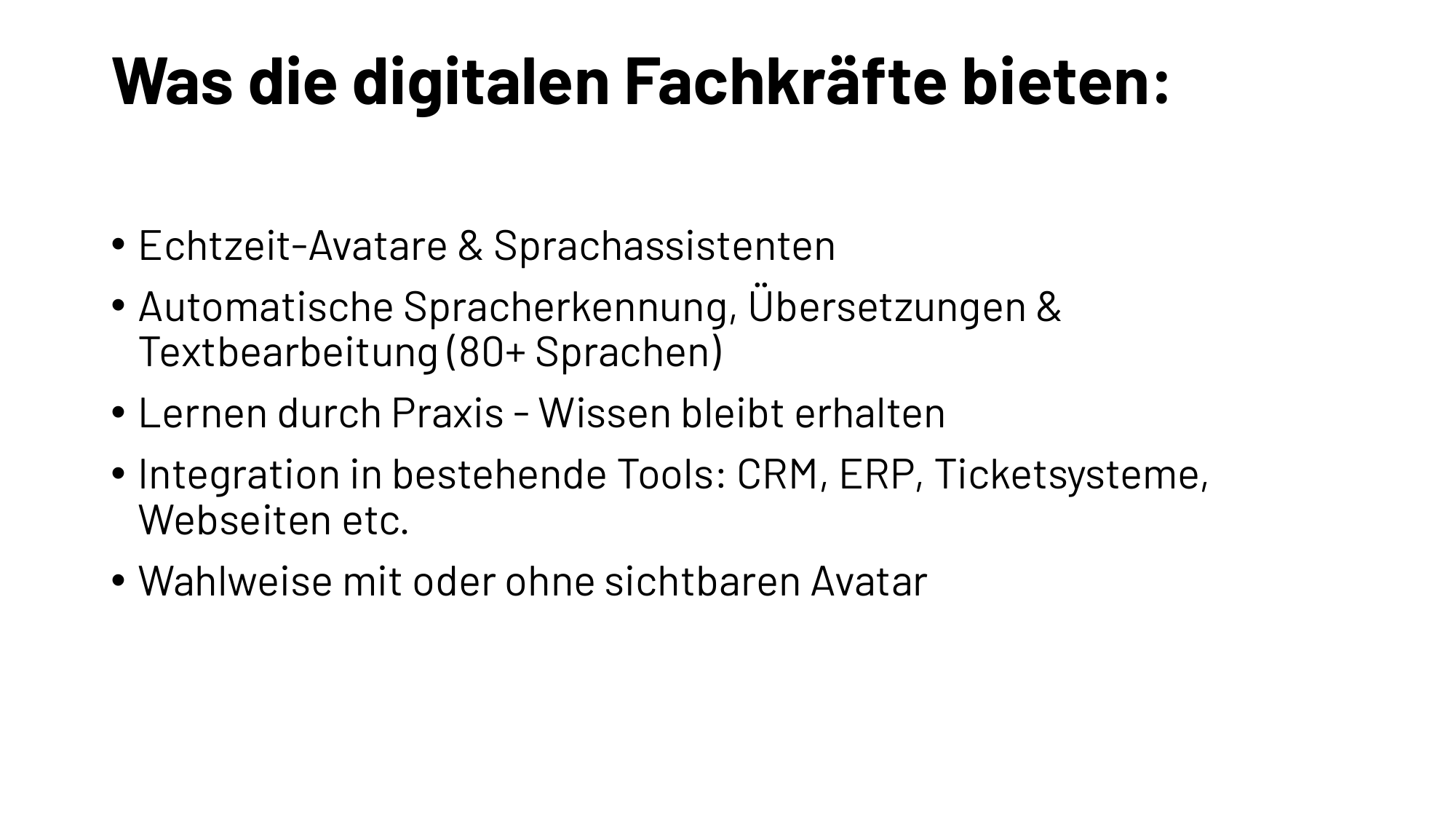

# Was die digitalen Fachkräfte bieten:
Echtzeit-Avatare & Sprachassistenten
Automatische Spracherkennung, Übersetzungen & Textbearbeitung (80+ Sprachen)
Lernen durch Praxis - Wissen bleibt erhalten
Integration in bestehende Tools: CRM, ERP, Ticketsysteme, Webseiten etc.
Wahlweise mit oder ohne sichtbaren Avatar